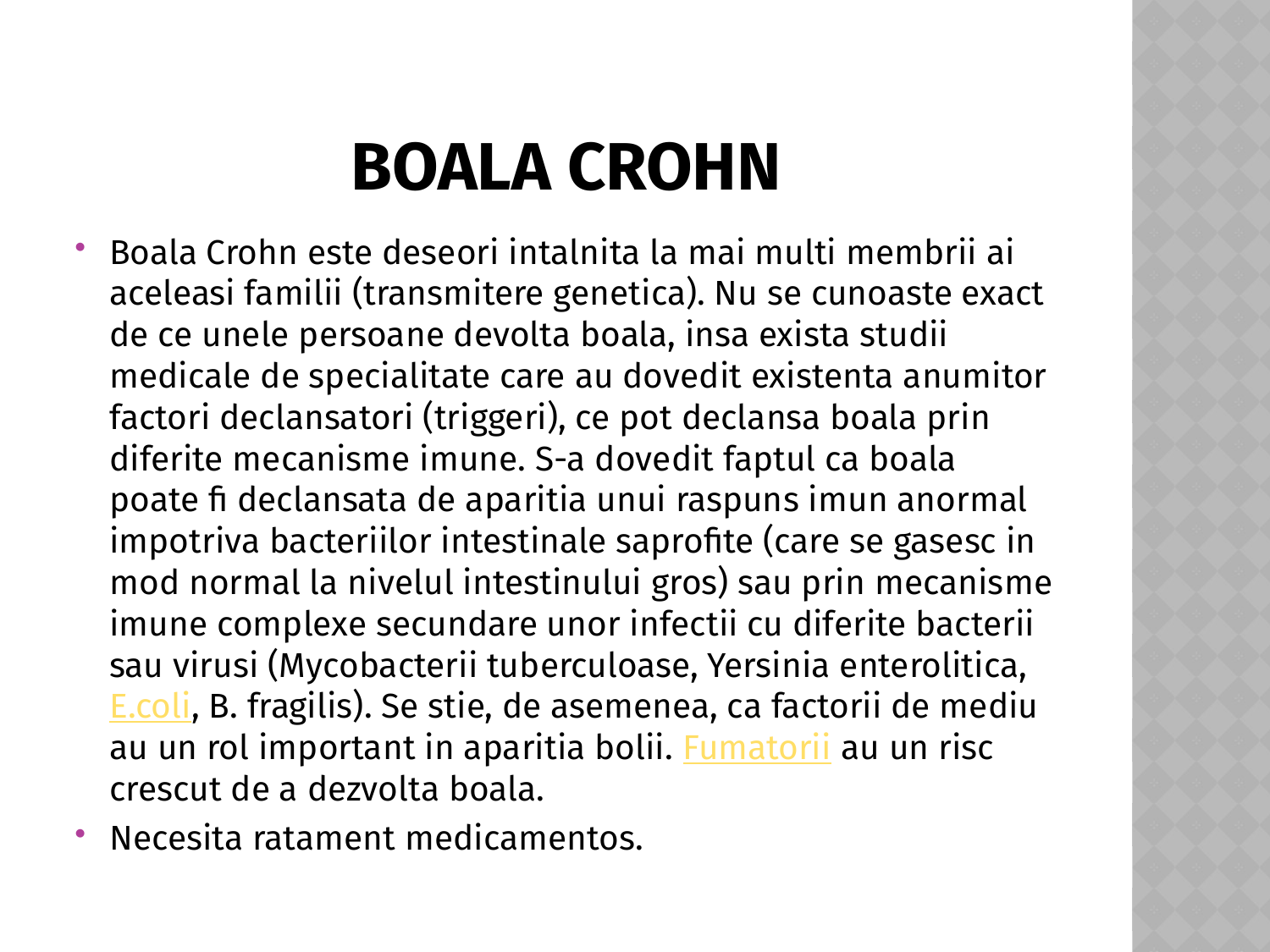

# Boala Crohn
Boala Crohn este deseori intalnita la mai multi membrii ai aceleasi familii (transmitere genetica). Nu se cunoaste exact de ce unele persoane devolta boala, insa exista studii medicale de specialitate care au dovedit existenta anumitor factori declansatori (triggeri), ce pot declansa boala prin diferite mecanisme imune. S-a dovedit faptul ca boala poate fi declansata de aparitia unui raspuns imun anormal impotriva bacteriilor intestinale saprofite (care se gasesc in mod normal la nivelul intestinului gros) sau prin mecanisme imune complexe secundare unor infectii cu diferite bacterii sau virusi (Mycobacterii tuberculoase, Yersinia enterolitica, E.coli, B. fragilis). Se stie, de asemenea, ca factorii de mediu au un rol important in aparitia bolii. Fumatorii au un risc crescut de a dezvolta boala.
Necesita ratament medicamentos.